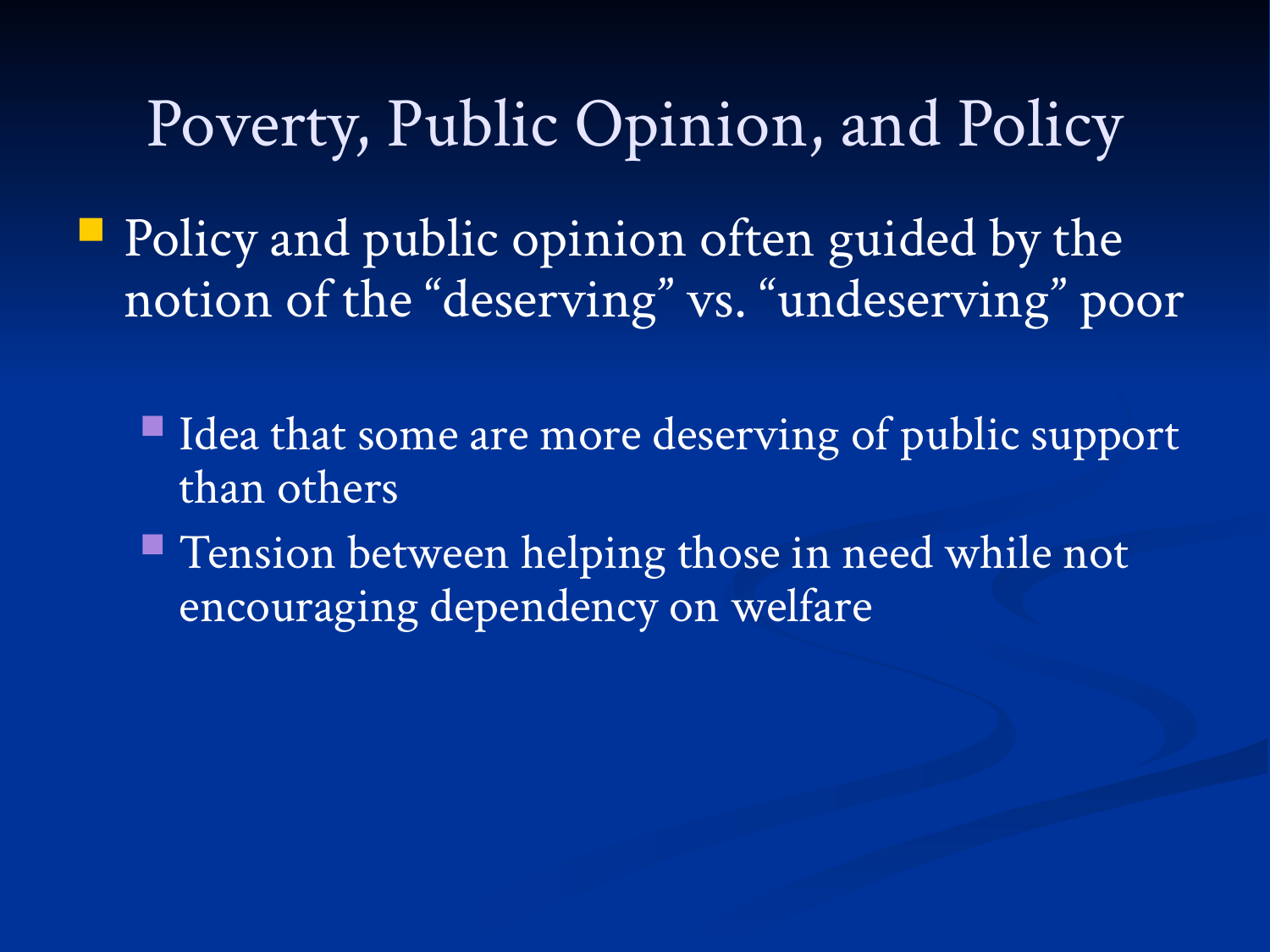

Poverty, Public Opinion, and Policy
# Policy and public opinion often guided by the notion of the “deserving” vs. “undeserving” poor

Idea that some are more deserving of public support than others
Tension between helping those in need while not encouraging dependency on welfare